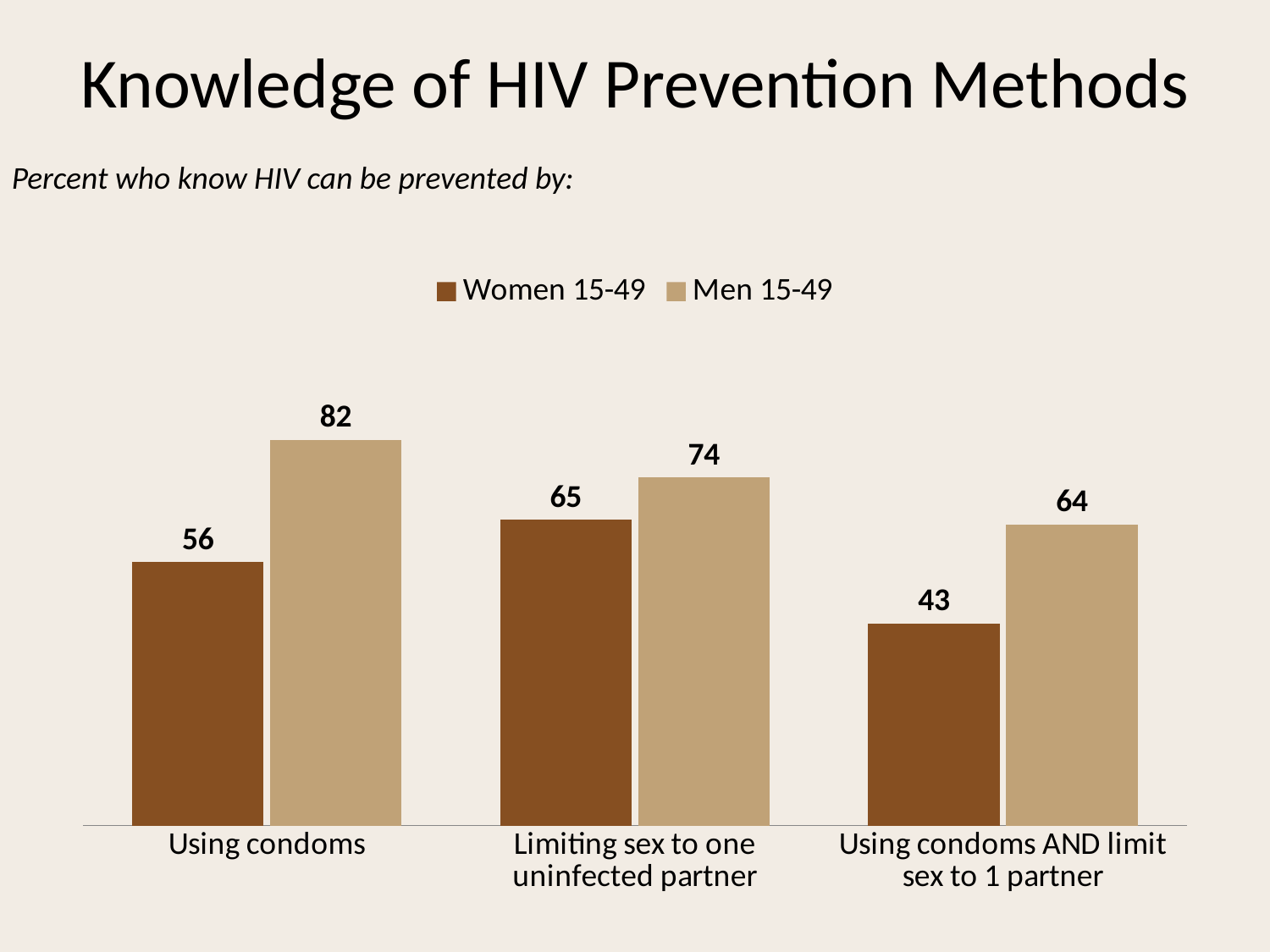

# Knowledge of HIV Prevention Methods
Percent who know HIV can be prevented by:

### Chart

| Category | Women 15-49 | Men 15-49 |
|---|---|---|
| Using condoms | 56.0 | 82.0 |
| Limiting sex to one uninfected partner | 65.0 | 74.0 |
| Using condoms AND limit sex to 1 partner | 43.0 | 64.0 |